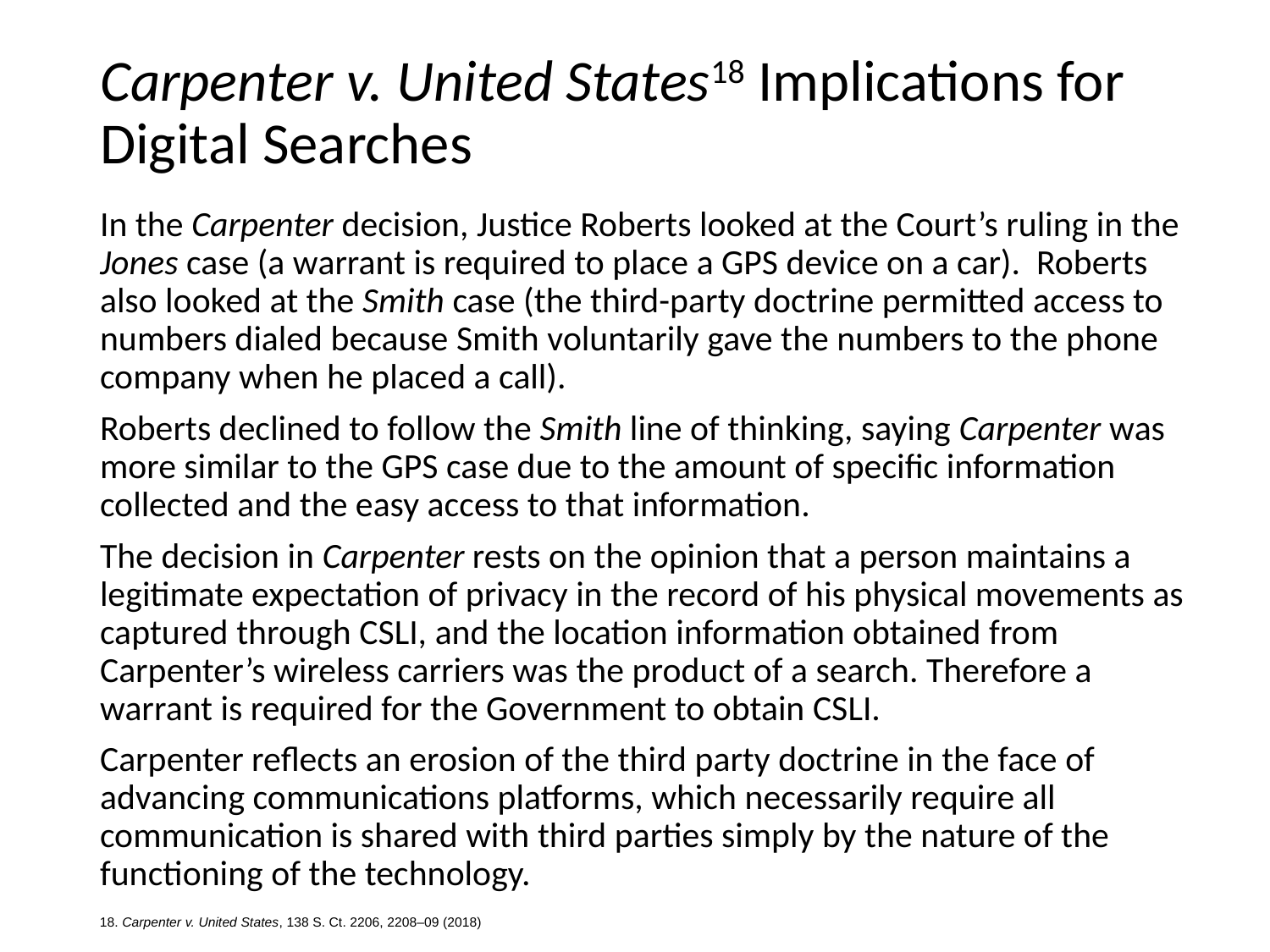

# Carpenter v. United States18 Implications for Digital Searches
In the Carpenter decision, Justice Roberts looked at the Court’s ruling in the Jones case (a warrant is required to place a GPS device on a car).  Roberts also looked at the Smith case (the third-party doctrine permitted access to numbers dialed because Smith voluntarily gave the numbers to the phone company when he placed a call).
Roberts declined to follow the Smith line of thinking, saying Carpenter was more similar to the GPS case due to the amount of specific information collected and the easy access to that information.
The decision in Carpenter rests on the opinion that a person maintains a legitimate expectation of privacy in the record of his physical movements as captured through CSLI, and the location information obtained from Carpenter’s wireless carriers was the product of a search. Therefore a warrant is required for the Government to obtain CSLI.
Carpenter reflects an erosion of the third party doctrine in the face of advancing communications platforms, which necessarily require all communication is shared with third parties simply by the nature of the functioning of the technology.
18. Carpenter v. United States, 138 S. Ct. 2206, 2208–09 (2018)